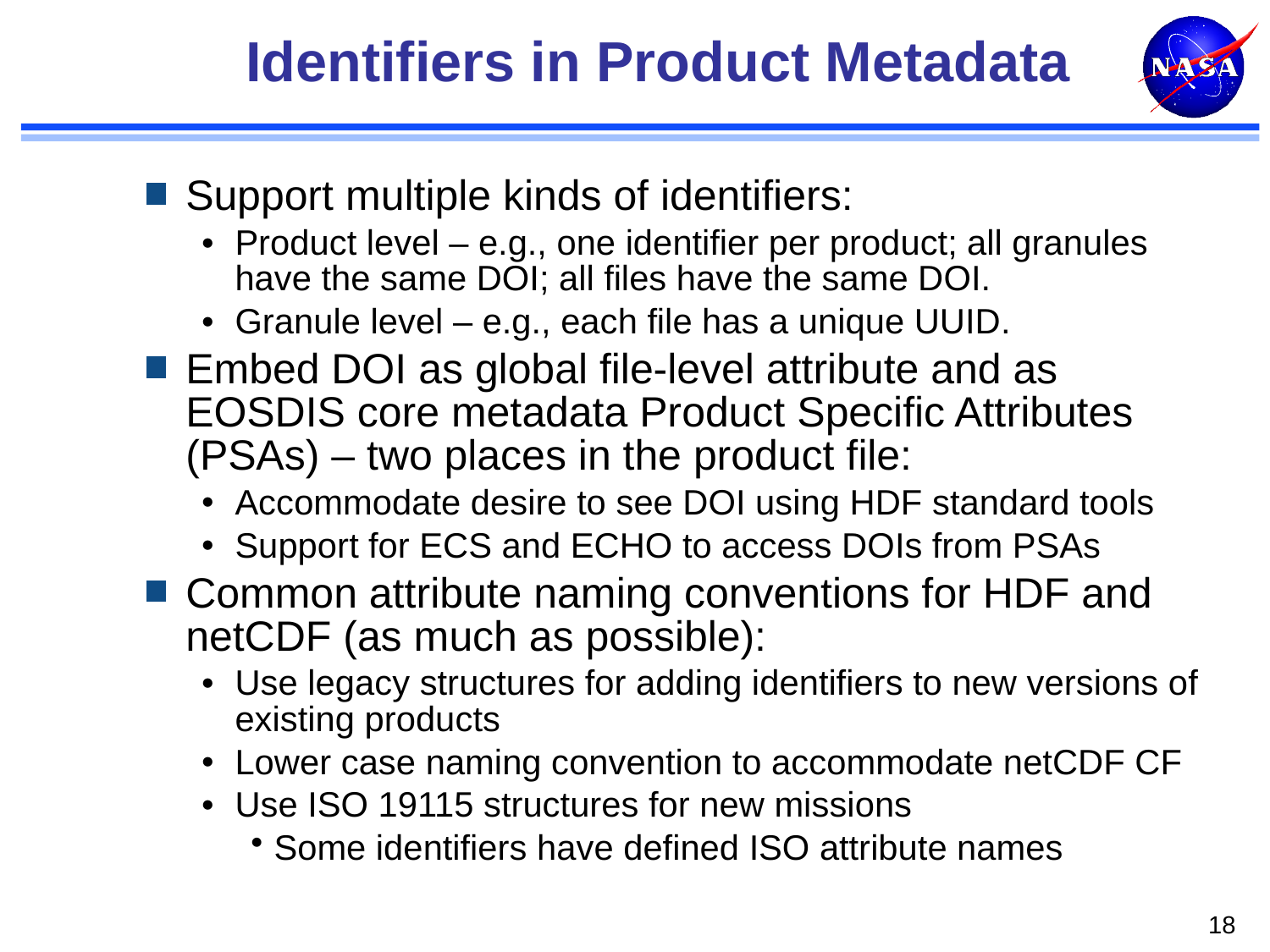

# Identifiers in Product Metadata
Support multiple kinds of identifiers:
Product level – e.g., one identifier per product; all granules have the same DOI; all files have the same DOI.
Granule level – e.g., each file has a unique UUID.
Embed DOI as global file-level attribute and as EOSDIS core metadata Product Specific Attributes (PSAs) – two places in the product file:
Accommodate desire to see DOI using HDF standard tools
Support for ECS and ECHO to access DOIs from PSAs
Common attribute naming conventions for HDF and netCDF (as much as possible):
Use legacy structures for adding identifiers to new versions of existing products
Lower case naming convention to accommodate netCDF CF
Use ISO 19115 structures for new missions
Some identifiers have defined ISO attribute names

18